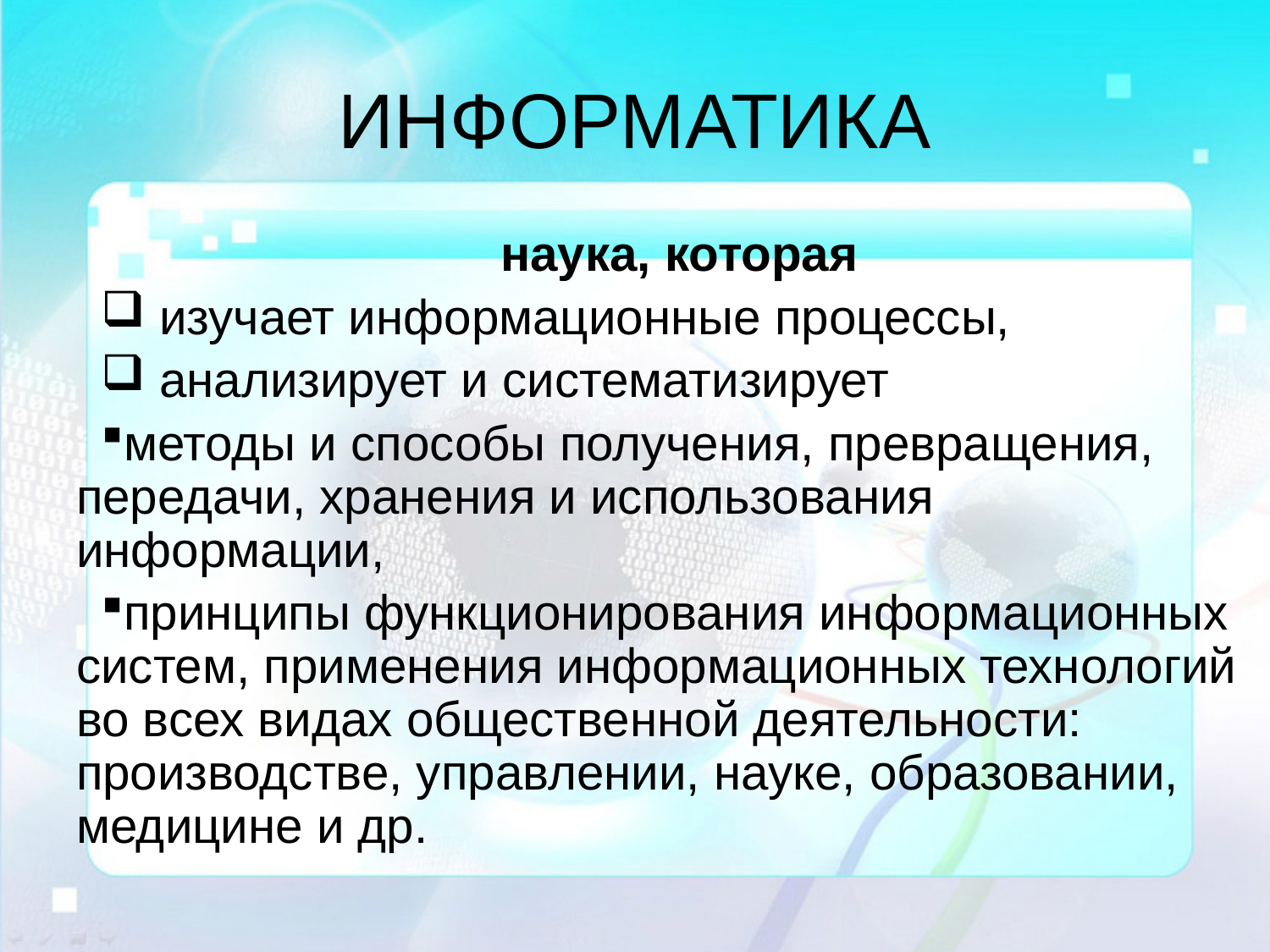

# ИНФОРМАТИКА
наука, которая
 изучает информационные процессы,
 анализирует и систематизирует
методы и способы получения, превращения, передачи, хранения и использования информации,
принципы функционирования информационных систем, применения информационных технологий во всех видах общественной деятельности: производстве, управлении, науке, образовании, медицине и др.